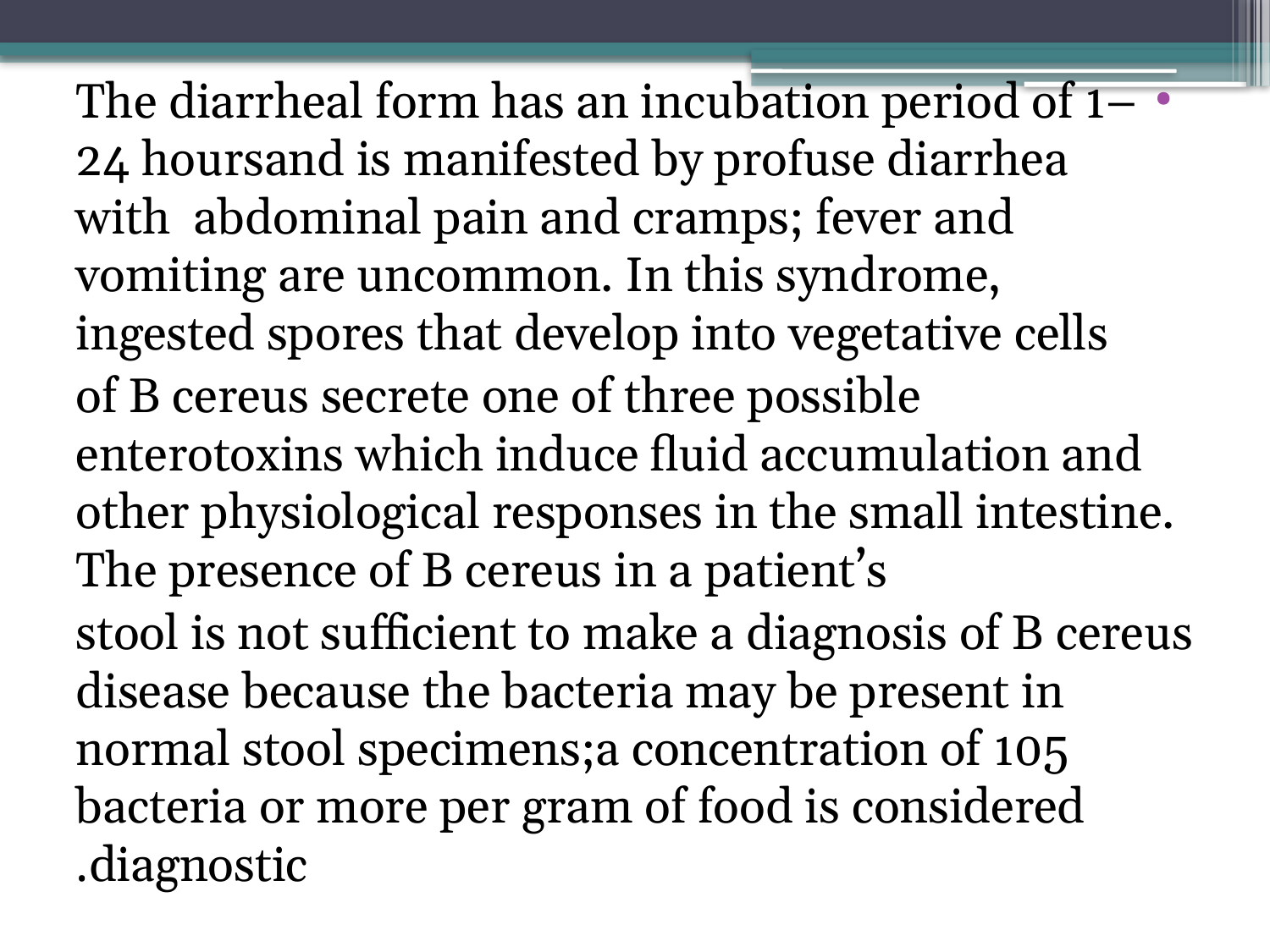

The diarrheal form has an incubation period of 1–24 hoursand is manifested by profuse diarrhea with  abdominal pain and cramps; fever and vomiting are uncommon. In this syndrome, ingested spores that develop into vegetative cells
of B cereus secrete one of three possible enterotoxins which induce fluid accumulation and other physiological responses in the small intestine. The presence of B cereus in a patient’s
stool is not sufficient to make a diagnosis of B cereus disease because the bacteria may be present in normal stool specimens;a concentration of 105 bacteria or more per gram of food is considered diagnostic.